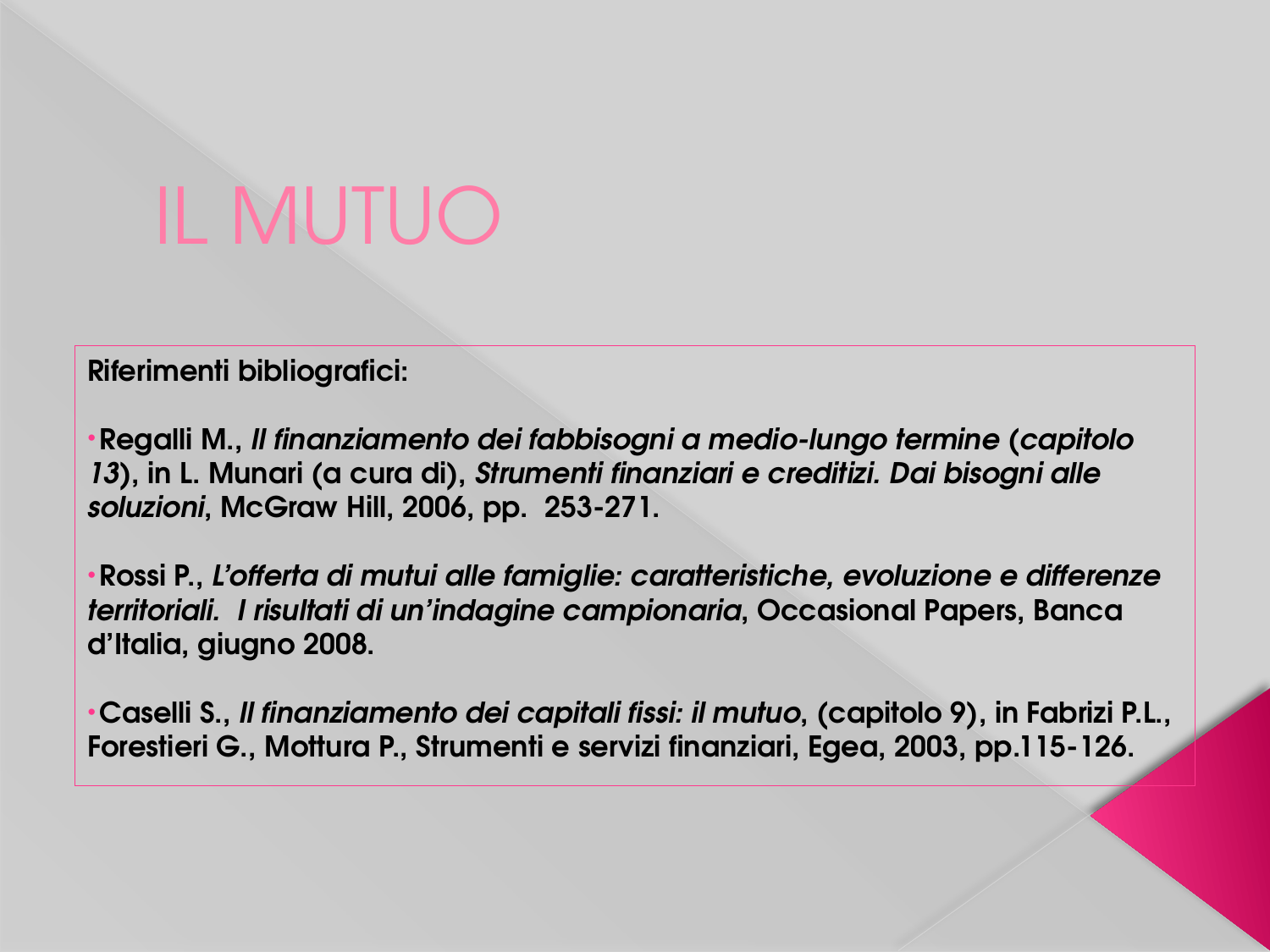

# IL MUTUO
Riferimenti bibliografici:

 Regalli M., Il finanziamento dei fabbisogni a medio-lungo termine (capitolo 13), in L. Munari (a cura di), Strumenti finanziari e creditizi. Dai bisogni alle soluzioni, McGraw Hill, 2006, pp.  253-271.

 Rossi P., L’offerta di mutui alle famiglie: caratteristiche, evoluzione e differenze territoriali.  I risultati di un’indagine campionaria, Occasional Papers, Banca d’Italia, giugno 2008.

 Caselli S., Il finanziamento dei capitali fissi: il mutuo, (capitolo 9), in Fabrizi P.L., Forestieri G., Mottura P., Strumenti e servizi finanziari, Egea, 2003, pp.115-126.